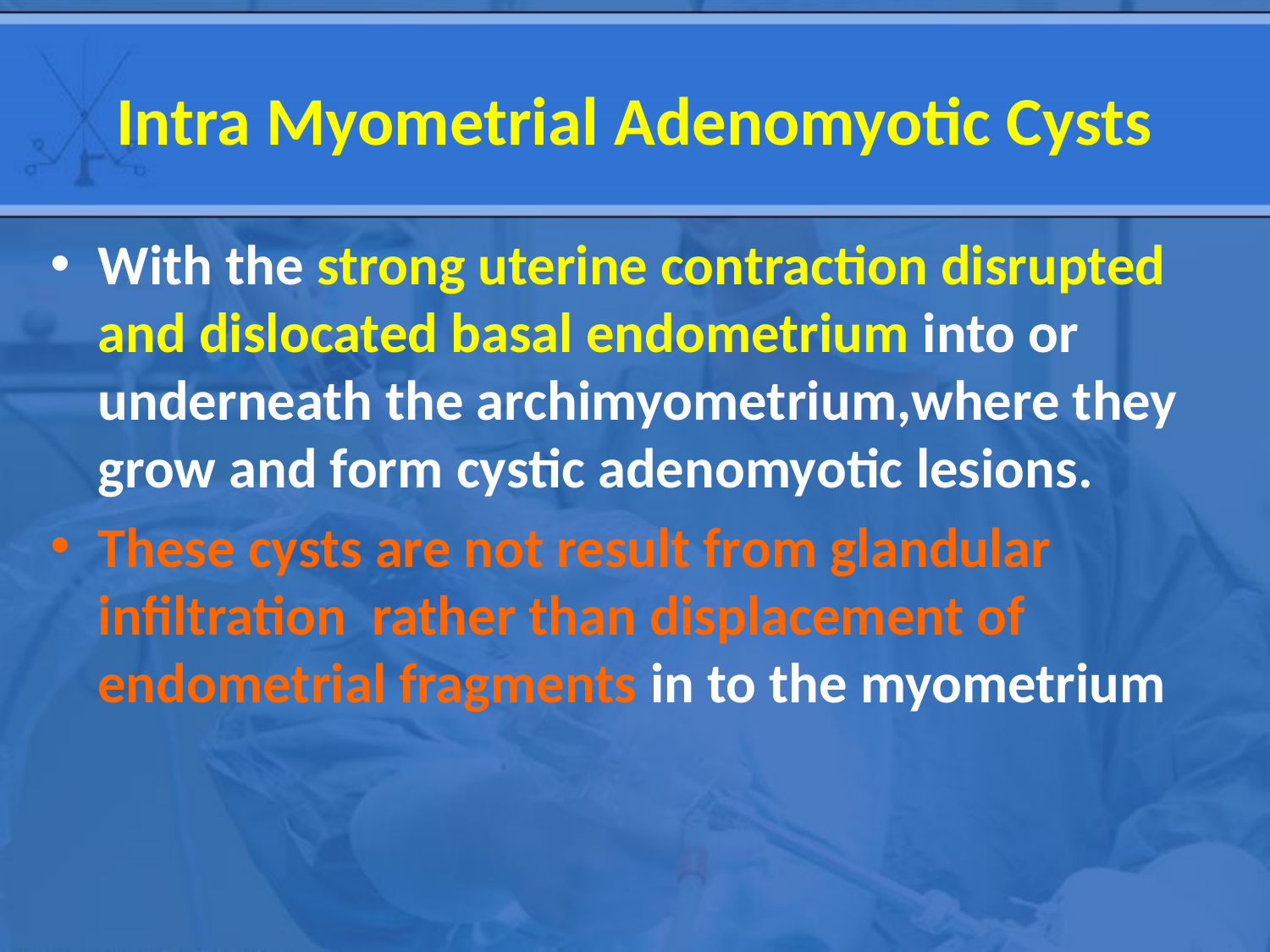

# Intra Myometrial Adenomyotic Cysts
With the strong uterine contraction disrupted and dislocated basal endometrium into or underneath the archimyometrium,where they grow and form cystic adenomyotic lesions.
These cysts are not result from glandular infiltration  rather than displacement of endometrial fragments in to the myometrium